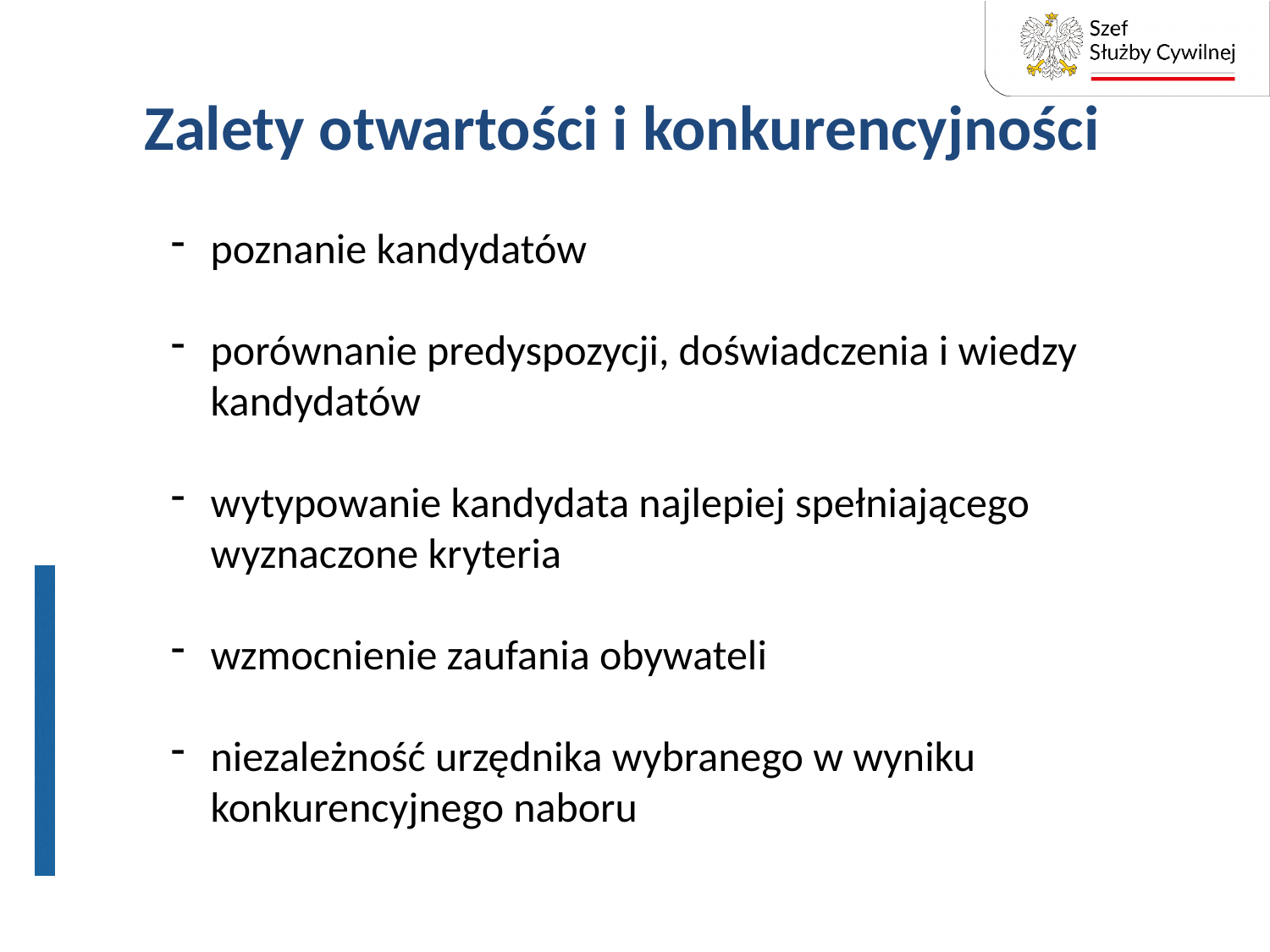

# Zalety otwartości i konkurencyjności
poznanie kandydatów

porównanie predyspozycji, doświadczenia i wiedzy kandydatów

wytypowanie kandydata najlepiej spełniającego wyznaczone kryteria

wzmocnienie zaufania obywateli

niezależność urzędnika wybranego w wyniku konkurencyjnego naboru